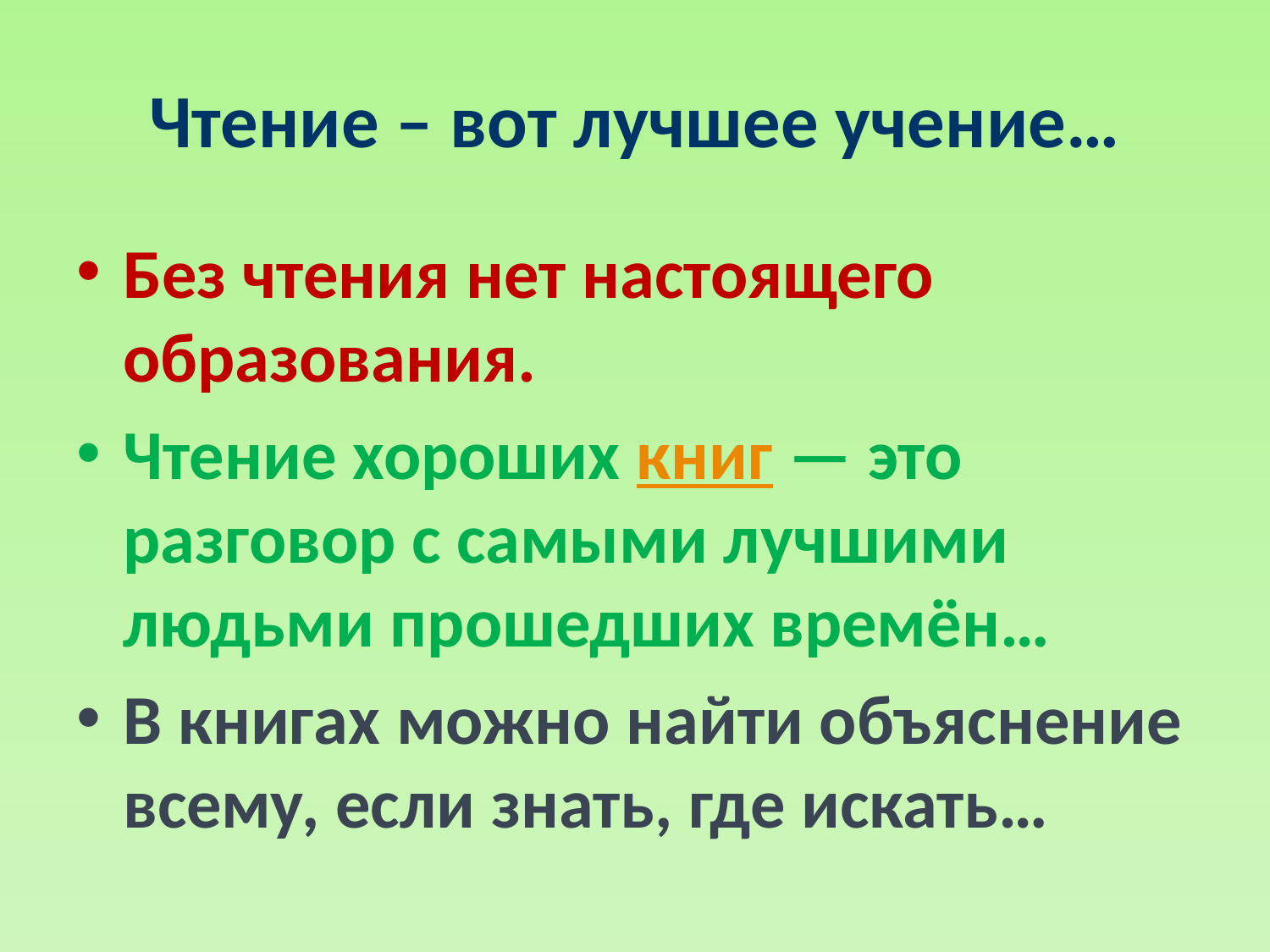

# Чтение – вот лучшее учение…
Без чтения нет настоящего образования.
Чтение хороших книг — это разговор с самыми лучшими людьми прошедших времён…
В книгах можно найти объяснение всему, если знать, где искать…